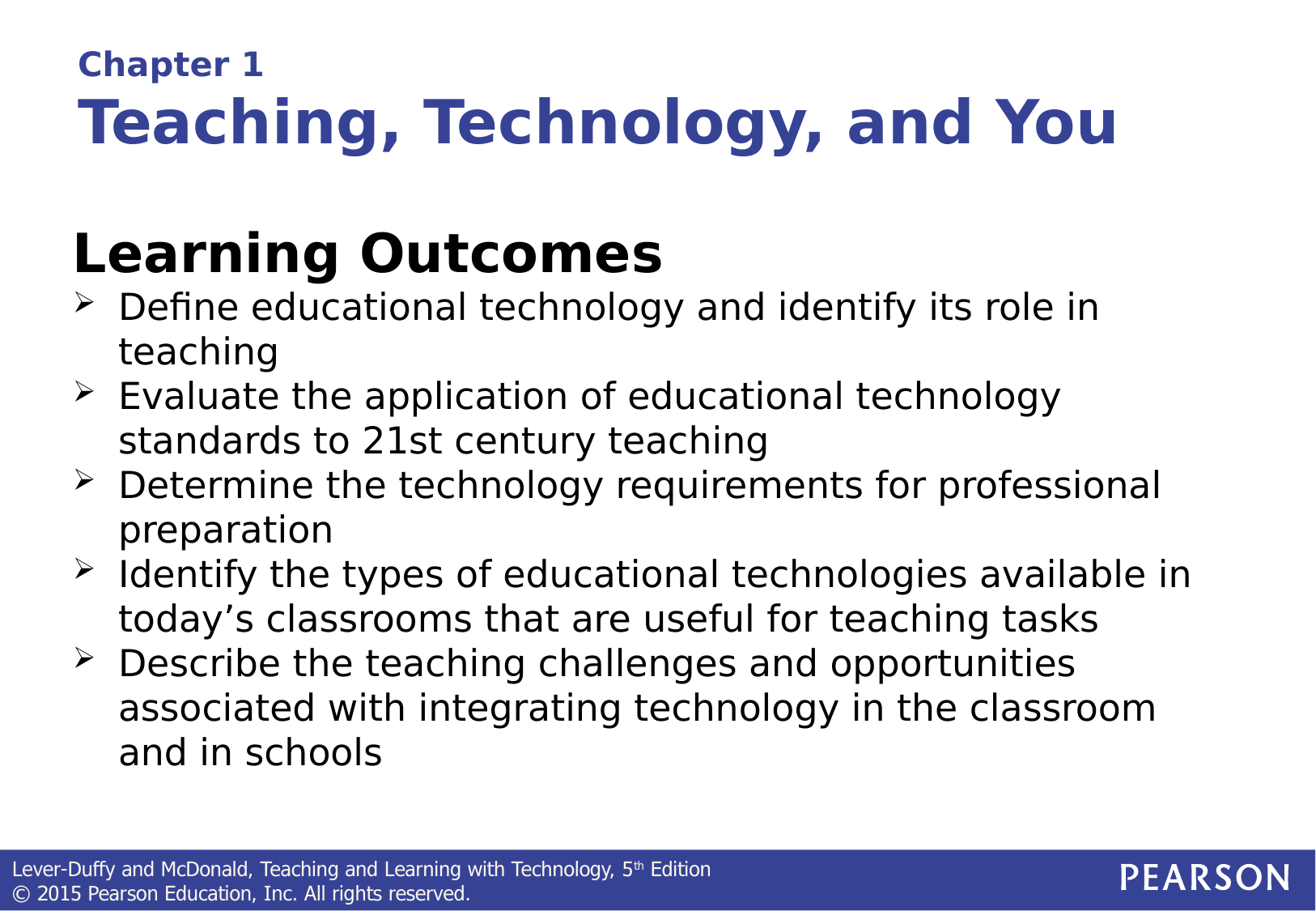

# Chapter 1 Teaching, Technology, and You
Learning Outcomes
Define educational technology and identify its role in teaching
Evaluate the application of educational technology standards to 21st century teaching
Determine the technology requirements for professional preparation
Identify the types of educational technologies available in today’s classrooms that are useful for teaching tasks
Describe the teaching challenges and opportunities associated with integrating technology in the classroom and in schools